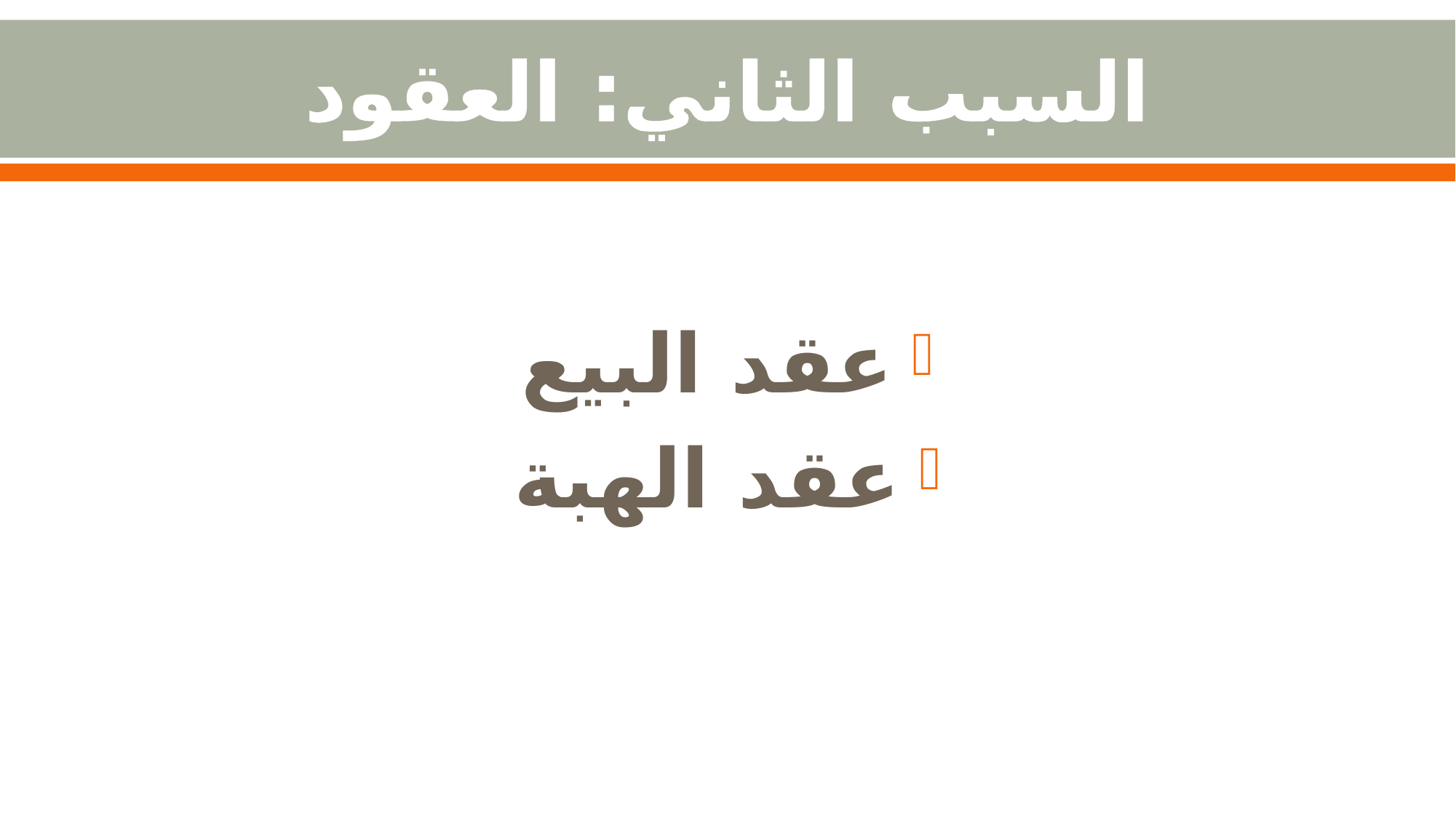

# السبب الثاني: العقود

عقد البيع
عقد الهبة